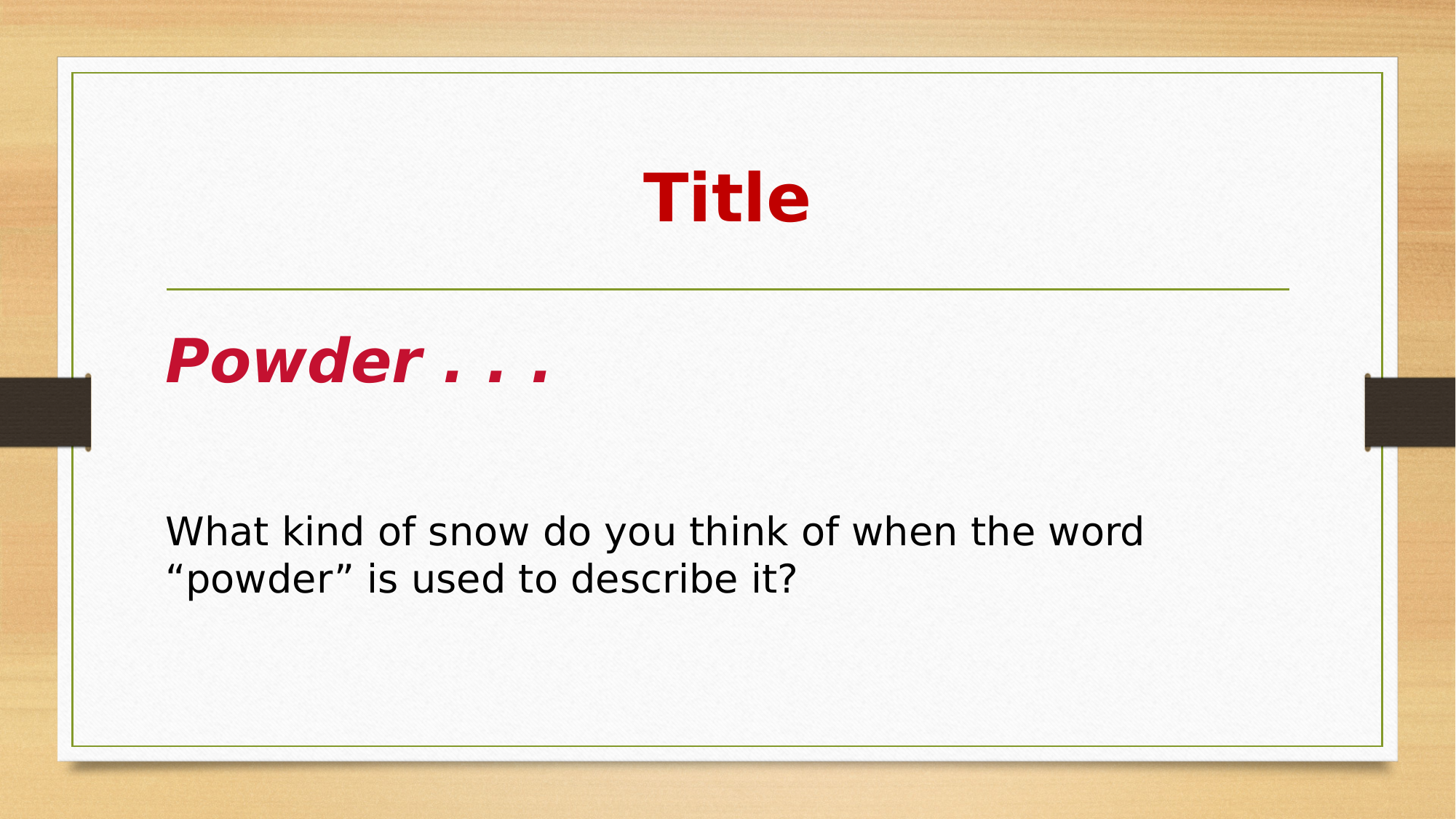

# Title
Powder . . .

What kind of snow do you think of when the word “powder” is used to describe it?